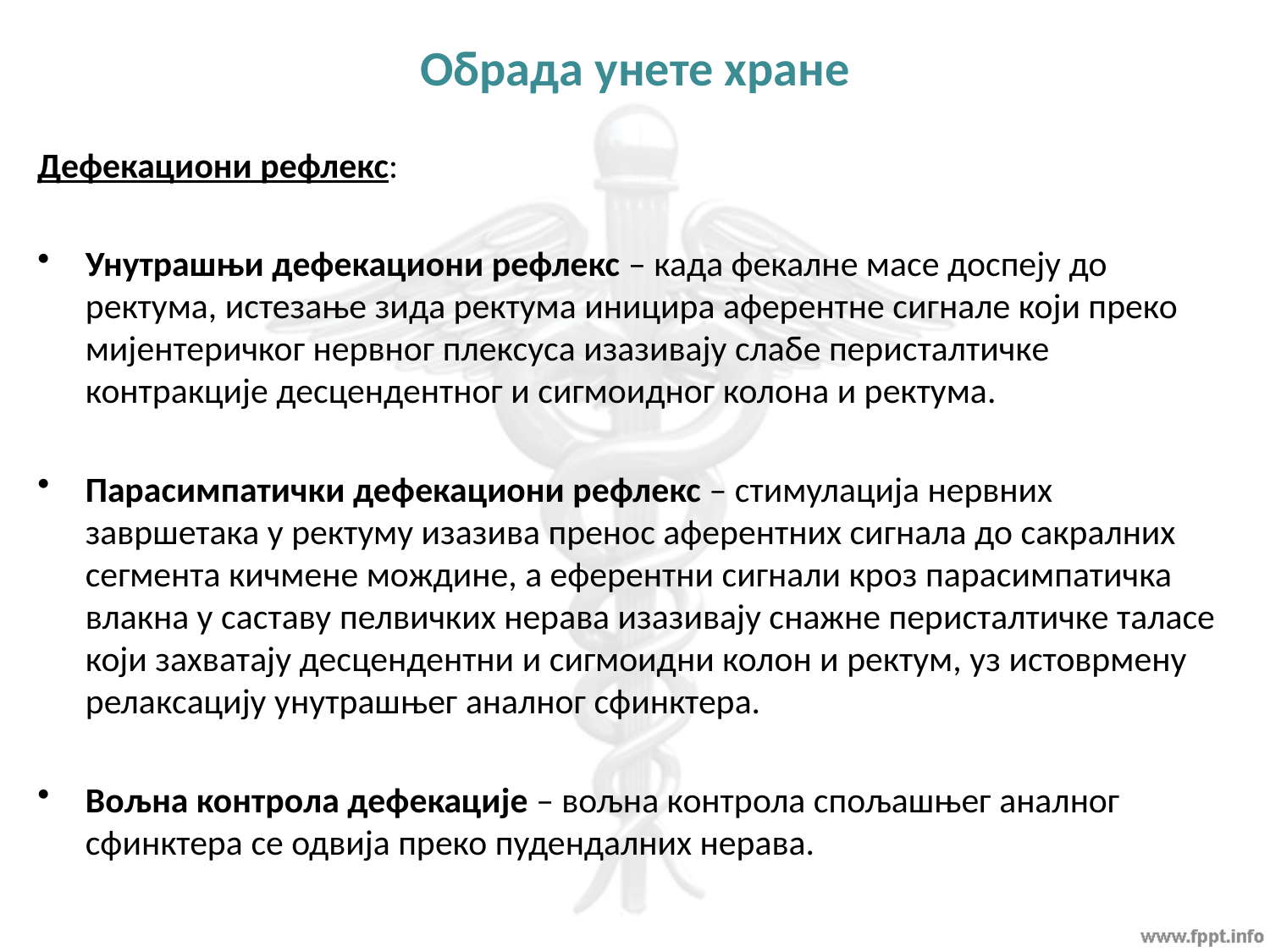

# Обрада унете хране
Дефекациони рефлекс:

Унутрашњи дефекациони рефлекс – када фекалне масе доспеју до ректума, истезање зида ректума иницира аферентне сигнале који преко мијентеричког нервног плексуса изазивају слабе перисталтичке контракције десцендентног и сигмоидног колона и ректума.

Парасимпатички дефекациони рефлекс – стимулација нервних завршетака у ректуму изазива пренос аферентних сигнала до сакралних сегмента кичмене мождине, а еферентни сигнали кроз парасимпатичка влакна у саставу пелвичких нерава изазивају снажне перисталтичке таласе који захватају десцендентни и сигмоидни колон и ректум, уз истоврмену релаксацију унутрашњег аналног сфинктера.

Вољна контрола дефекације – вољна контрола спољашњег аналног сфинктера се одвија преко пудендалних нерава.